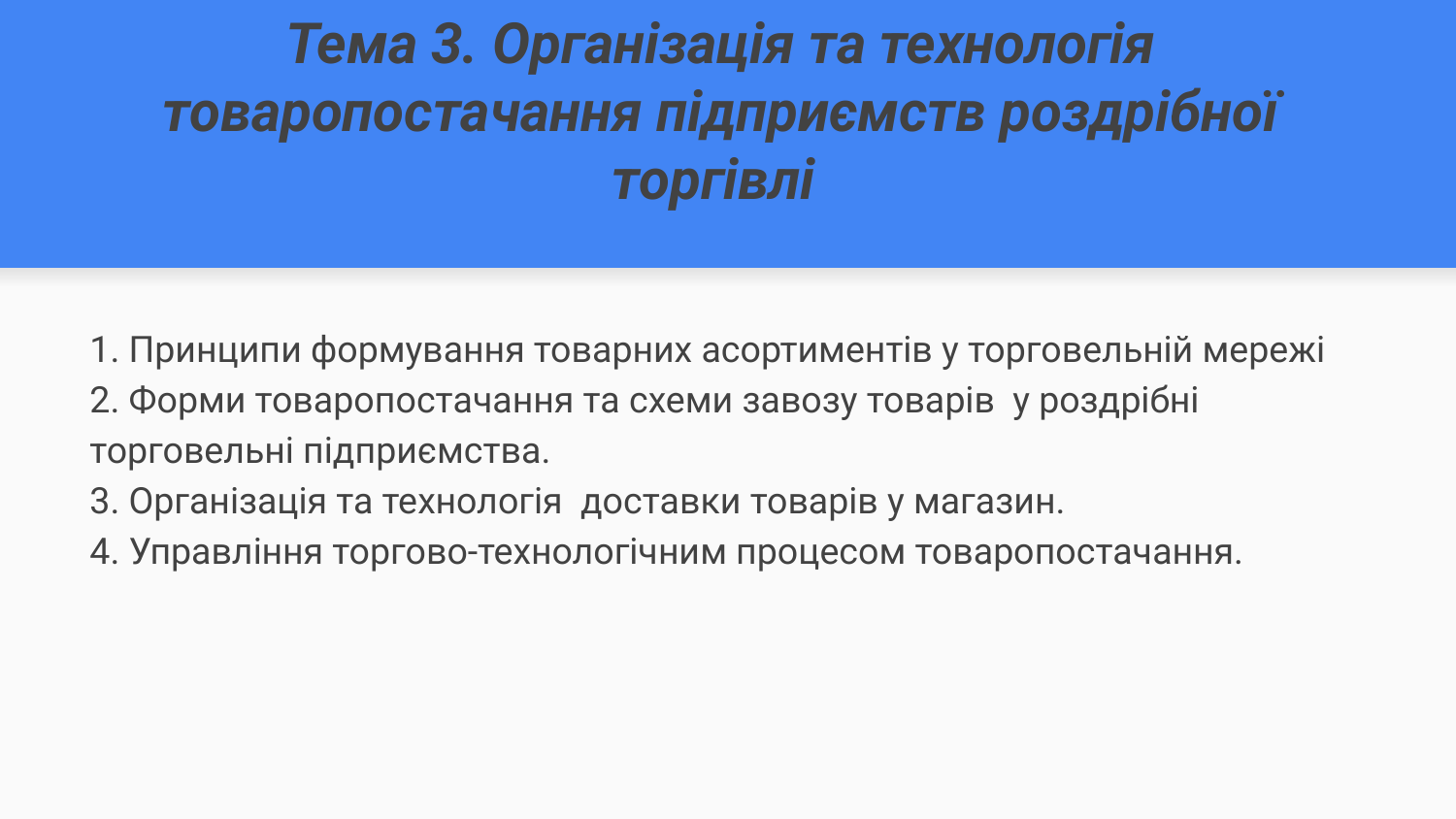

# Тема 3. Організація та технологія товаропостачання підприємств роздрібної торгівлі
1. Принципи формування товарних асортиментів у торговельній мережі
2. Форми товаропостачання та схеми завозу товарів  у роздрібні торговельні підприємства.
3. Організація та технологія  доставки товарів у магазин.
4. Управління торгово-технологічним процесом товаропостачання.